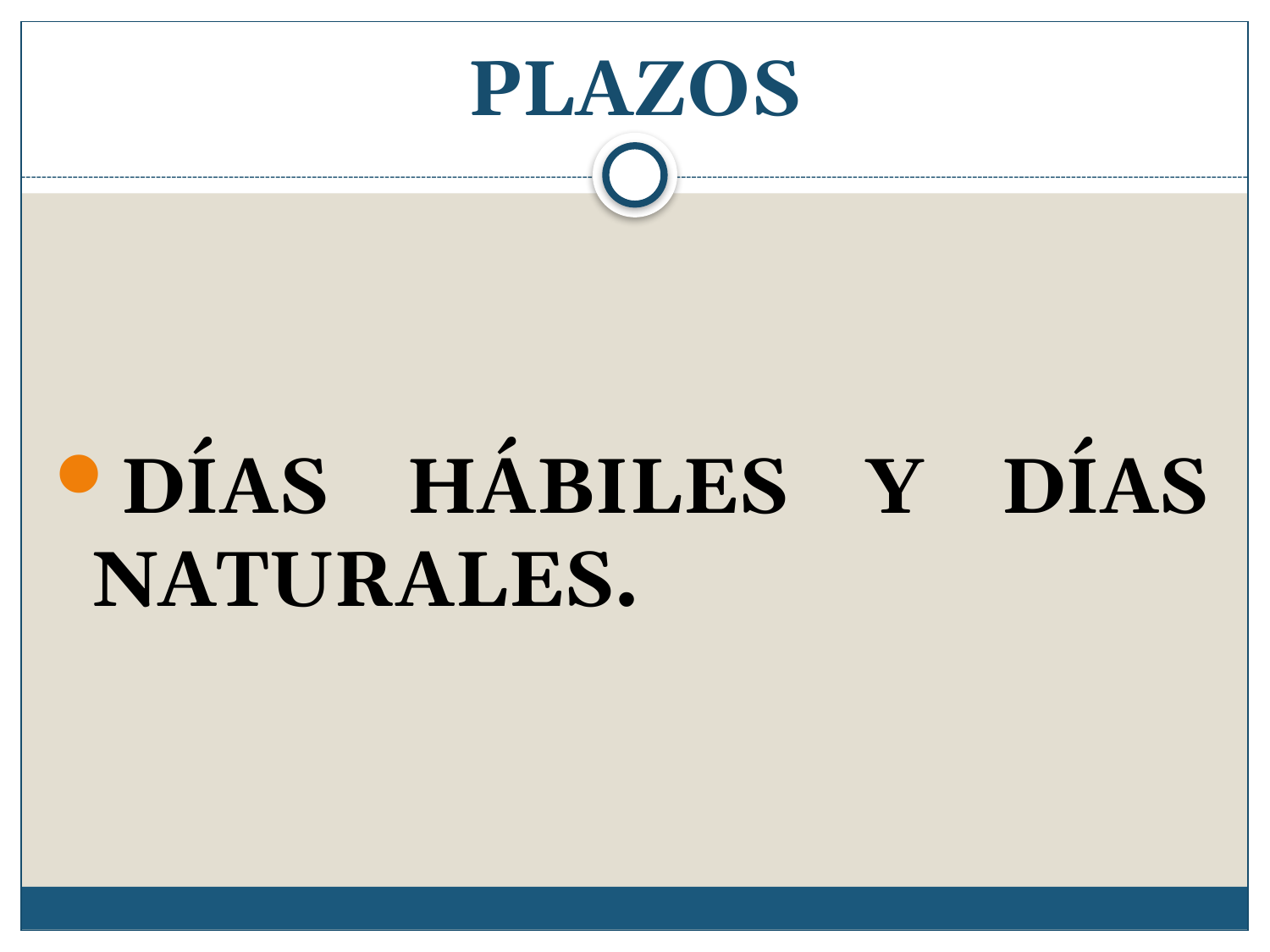

# PLAZOS

DÍAS HÁBILES Y DÍAS NATURALES.